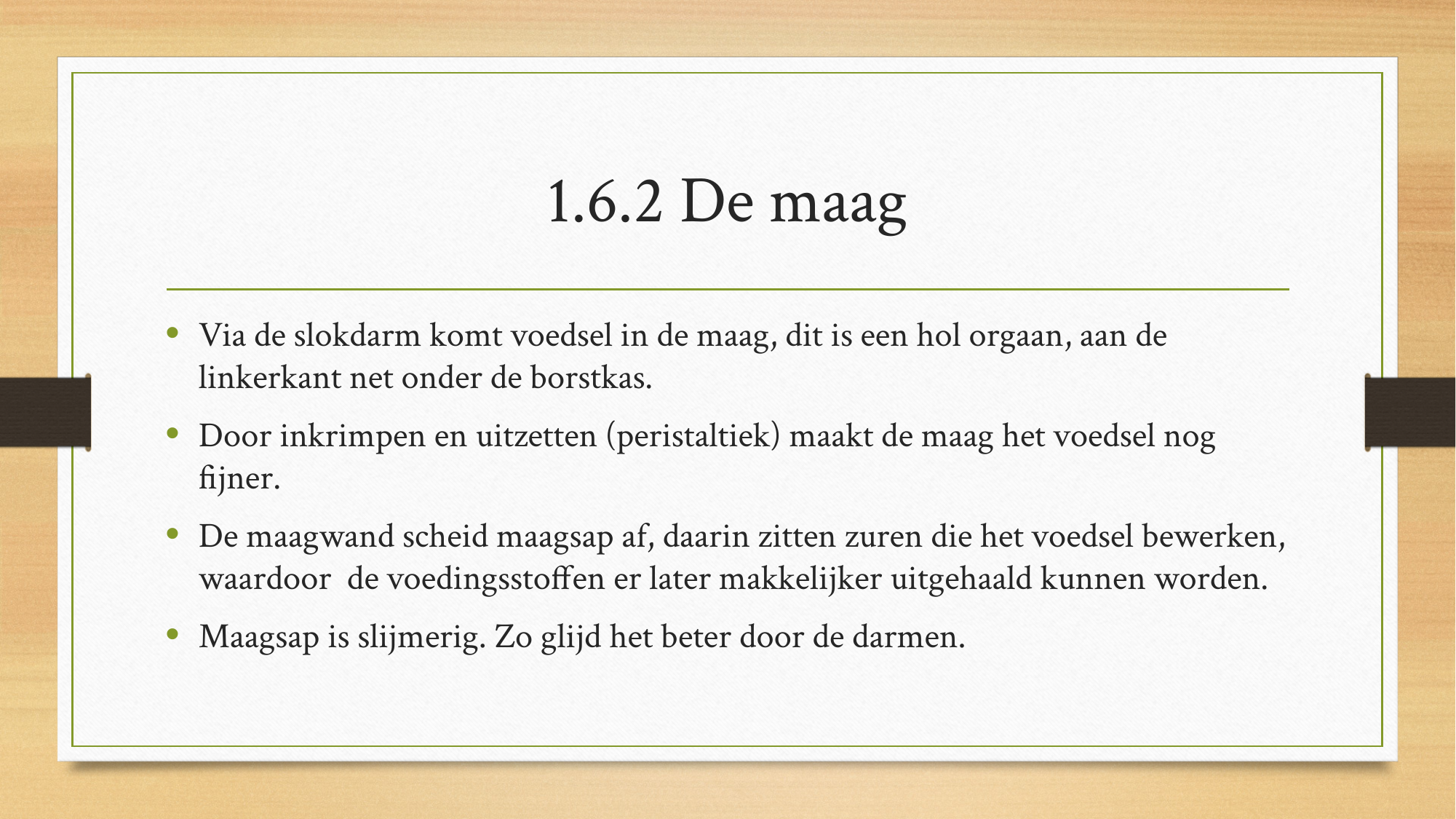

# 1.6.2 De maag
Via de slokdarm komt voedsel in de maag, dit is een hol orgaan, aan de linkerkant net onder de borstkas.
Door inkrimpen en uitzetten (peristaltiek) maakt de maag het voedsel nog fijner.
De maagwand scheid maagsap af, daarin zitten zuren die het voedsel bewerken, waardoor  de voedingsstoffen er later makkelijker uitgehaald kunnen worden.
Maagsap is slijmerig. Zo glijd het beter door de darmen.